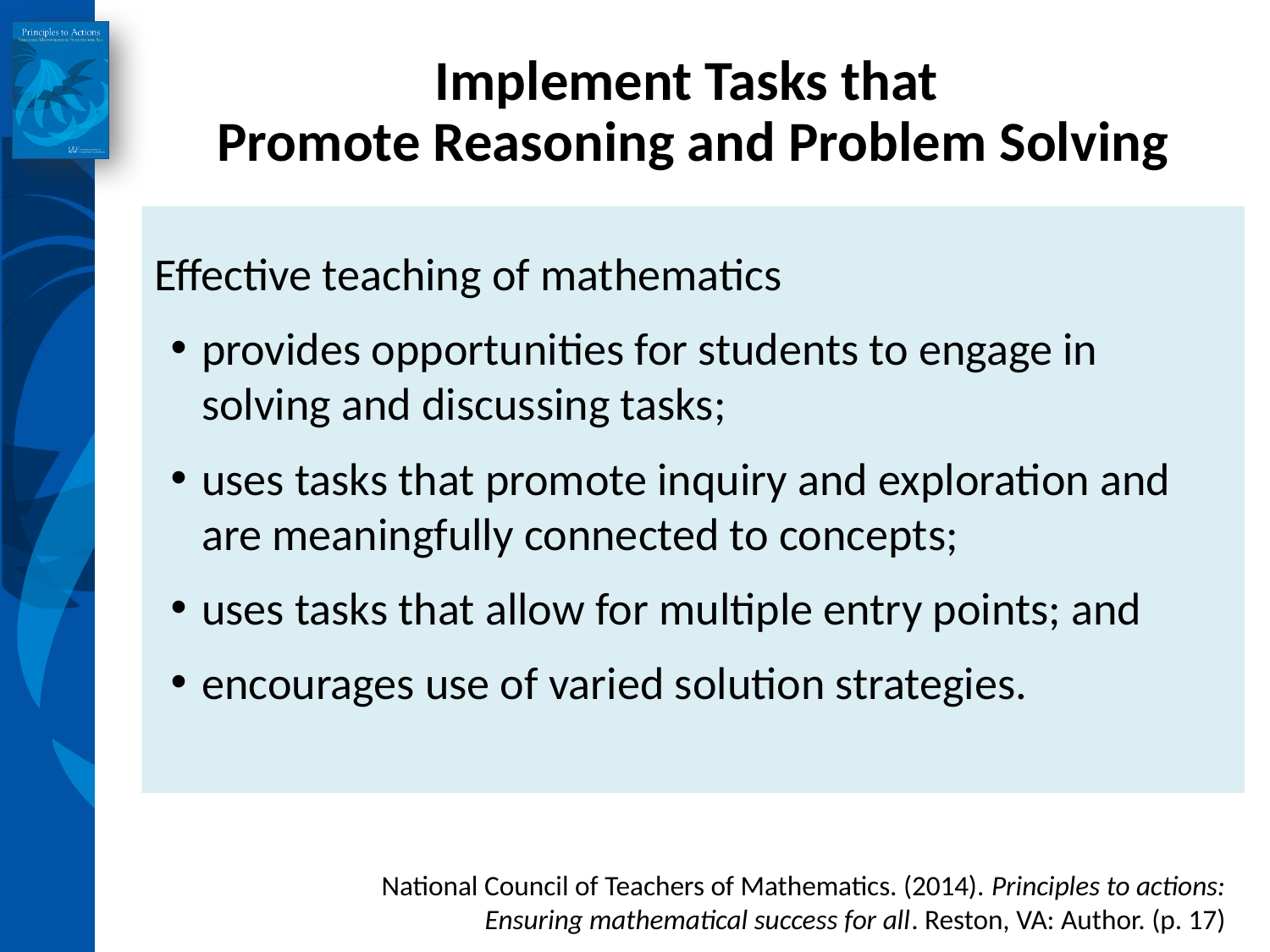

# Implement Tasks that Promote Reasoning and Problem Solving

Effective teaching of mathematics
provides opportunities for students to engage in solving and discussing tasks;
uses tasks that promote inquiry and exploration and are meaningfully connected to concepts;
uses tasks that allow for multiple entry points; and
encourages use of varied solution strategies.

National Council of Teachers of Mathematics. (2014). Principles to actions:
Ensuring mathematical success for all. Reston, VA: Author. (p. 17)